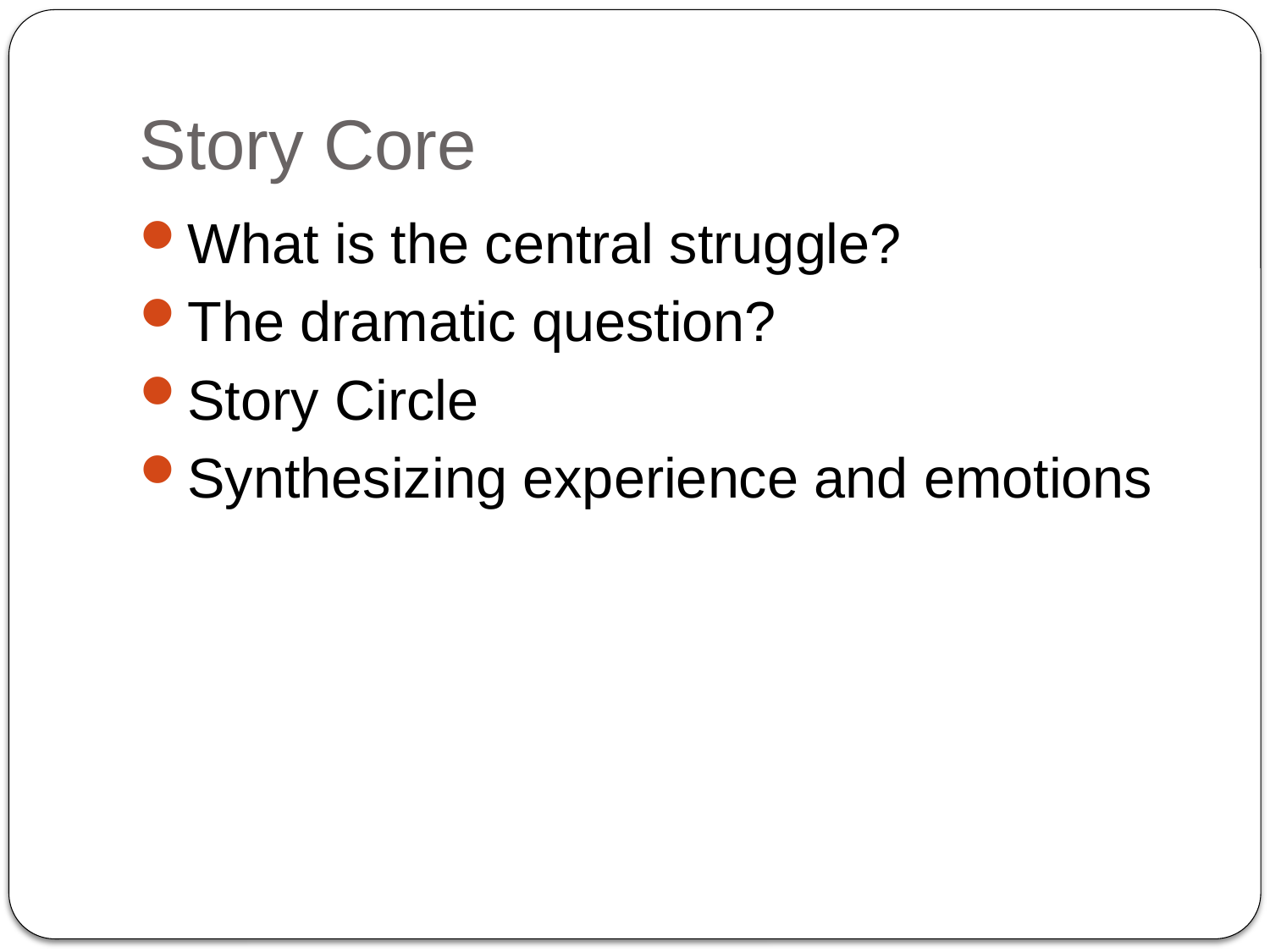

# Story Core
What is the central struggle?
The dramatic question?
Story Circle
Synthesizing experience and emotions